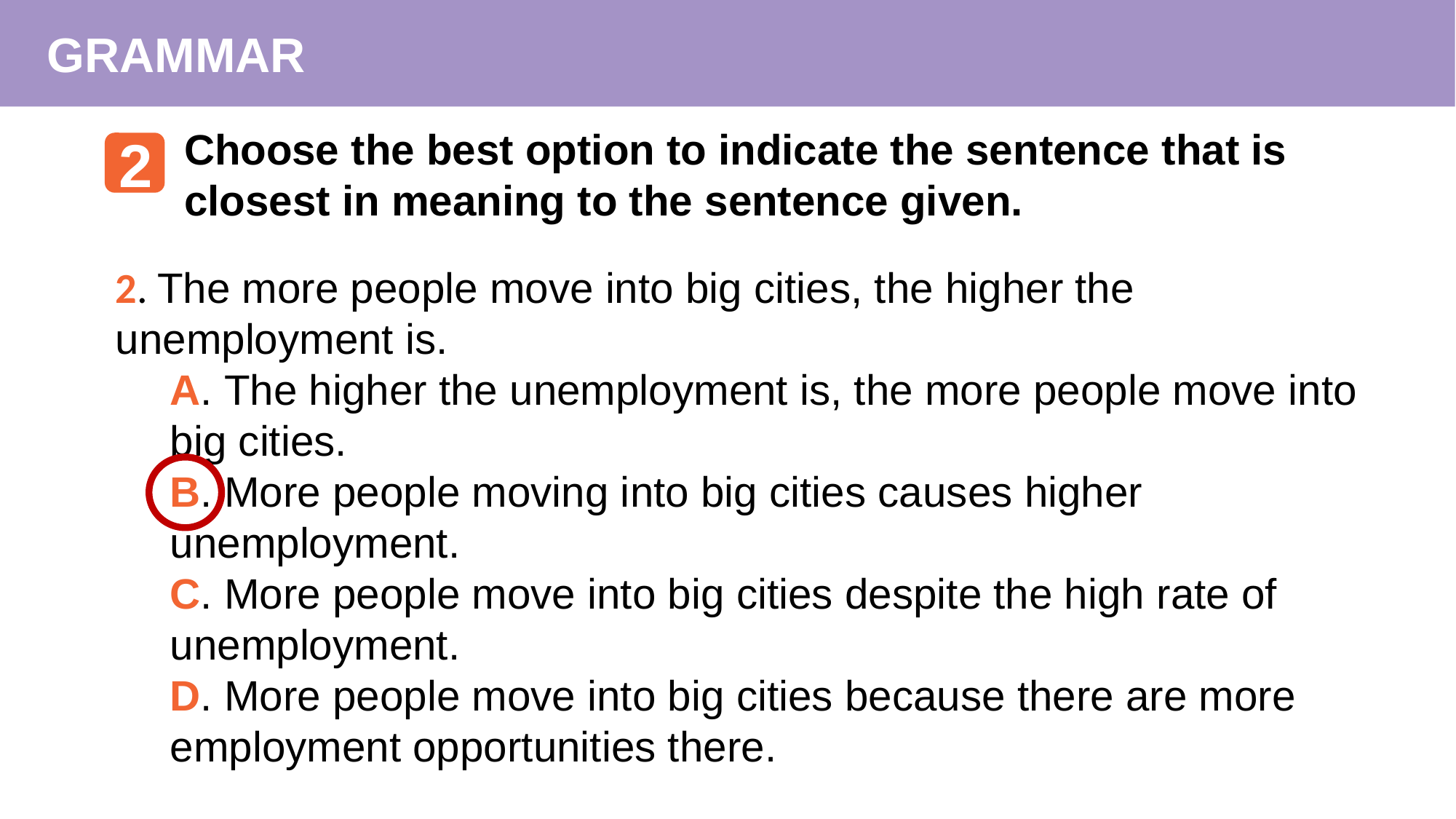

GRAMMAR
Choose the best option to indicate the sentence that is closest in meaning to the sentence given.
2

2. The more people move into big cities, the higher the unemployment is.
A. The higher the unemployment is, the more people move into big cities.
B. More people moving into big cities causes higher unemployment.
C. More people move into big cities despite the high rate of unemployment.
D. More people move into big cities because there are more employment opportunities there.